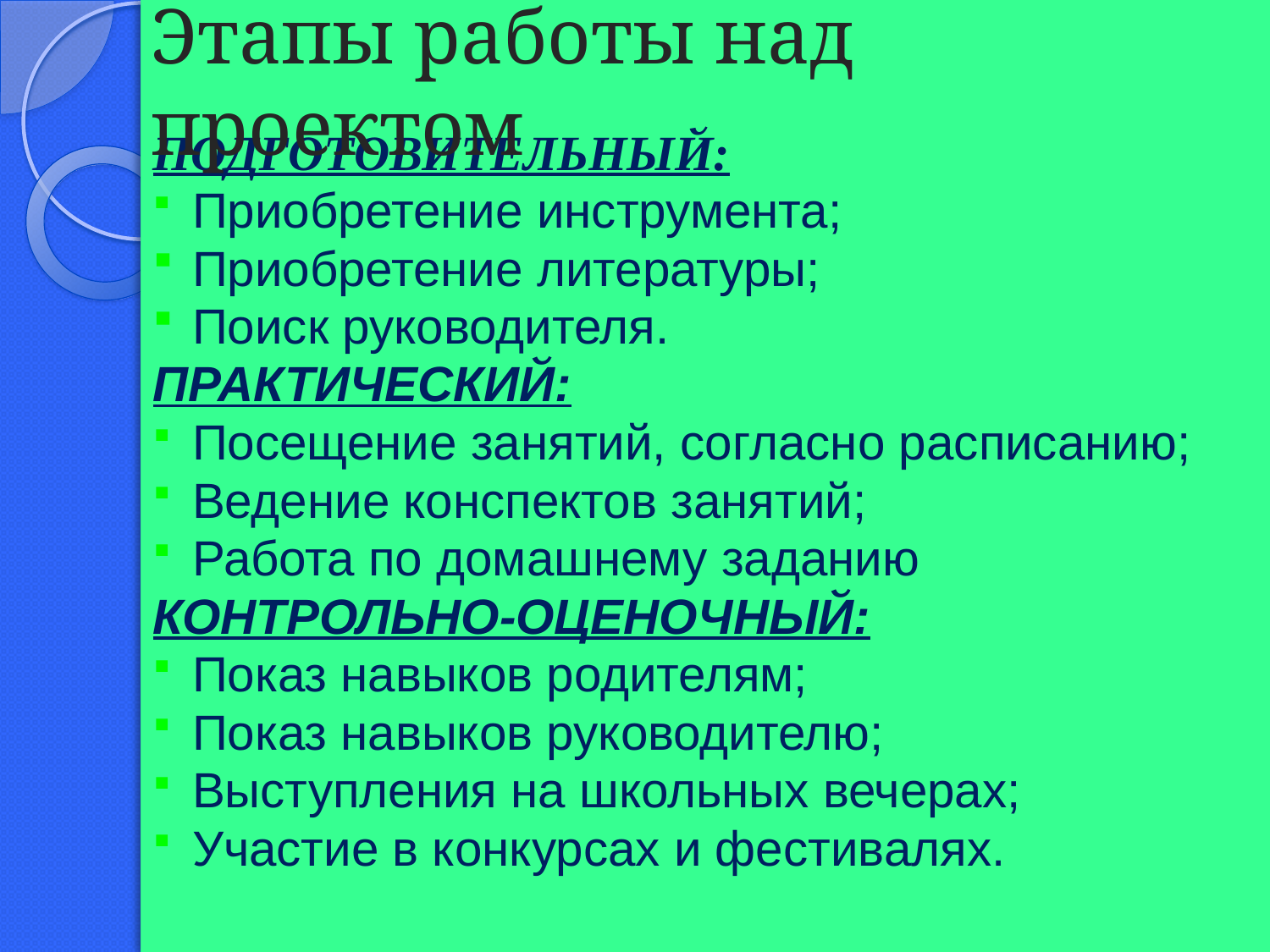

# Этапы работы над проектом
ПОДГОТОВИТЕЛЬНЫЙ:
Приобретение инструмента;
Приобретение литературы;
Поиск руководителя.
ПРАКТИЧЕСКИЙ:
Посещение занятий, согласно расписанию;
Ведение конспектов занятий;
Работа по домашнему заданию
КОНТРОЛЬНО-ОЦЕНОЧНЫЙ:
Показ навыков родителям;
Показ навыков руководителю;
Выступления на школьных вечерах;
Участие в конкурсах и фестивалях.